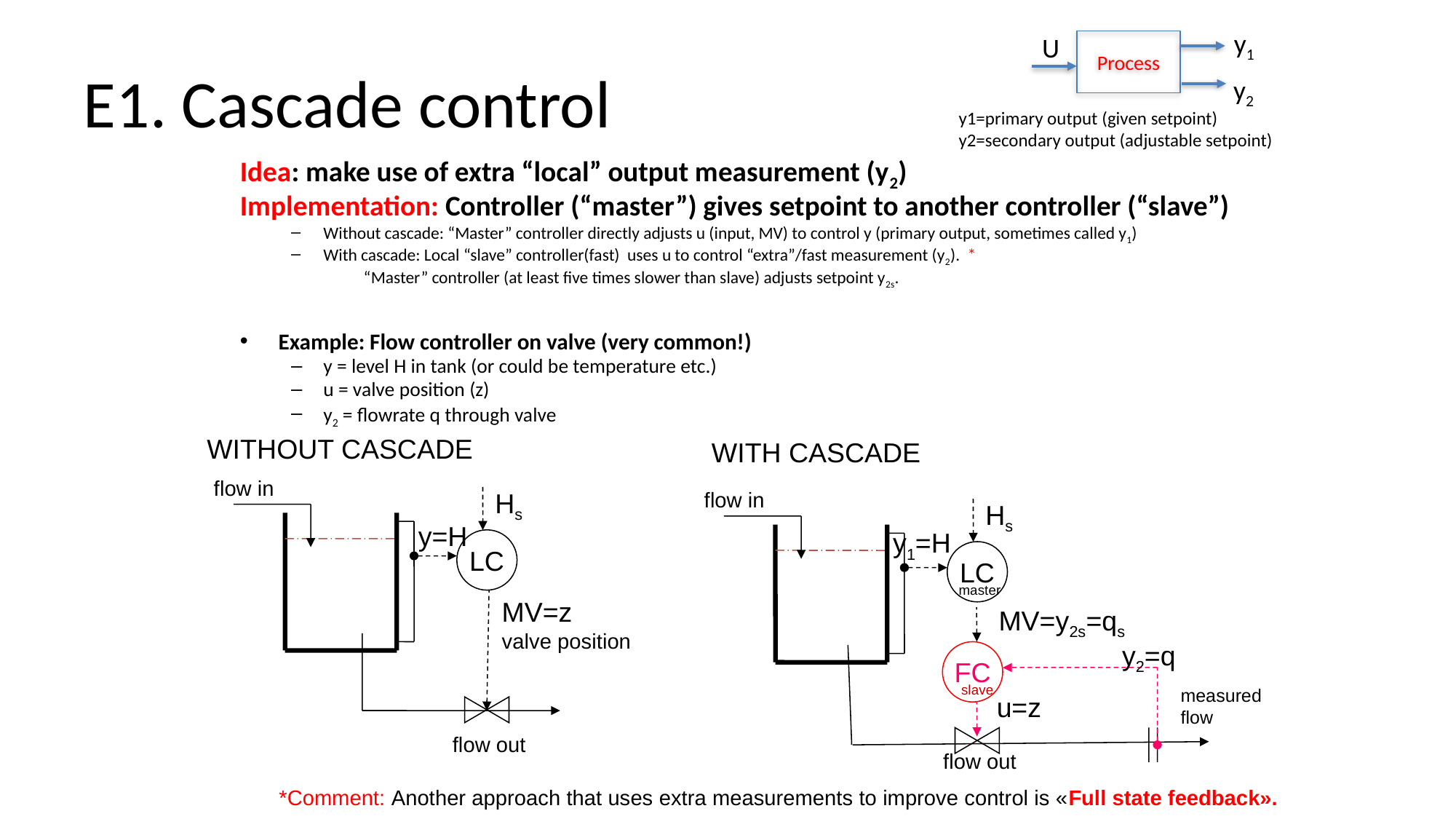

y1
U
Process
# E1. Cascade control
y2
y1=primary output (given setpoint)
y2=secondary output (adjustable setpoint)
Idea: make use of extra “local” output measurement (y2)
Implementation: Controller (“master”) gives setpoint to another controller (“slave”)
Without cascade: “Master” controller directly adjusts u (input, MV) to control y (primary output, sometimes called y1)
With cascade: Local “slave” controller(fast)  uses u to control “extra”/fast measurement (y2).  *
	                   “Master” controller (at least five times slower than slave) adjusts setpoint y2s.

Example: Flow controller on valve (very common!)
y = level H in tank (or could be temperature etc.)
u = valve position (z)
y2 = flowrate q through valve

WITHOUT CASCADE
WITH CASCADE
flow in
Hs
flow in
Hs

y1=H

LC

master

MV=y2s=qs

y2=q
FC

slave
u=z

flow out

y=H

LC

MV=z
valve position

measured
flow

flow out
*Comment: Another approach that uses extra measurements to improve control is «Full state feedback».